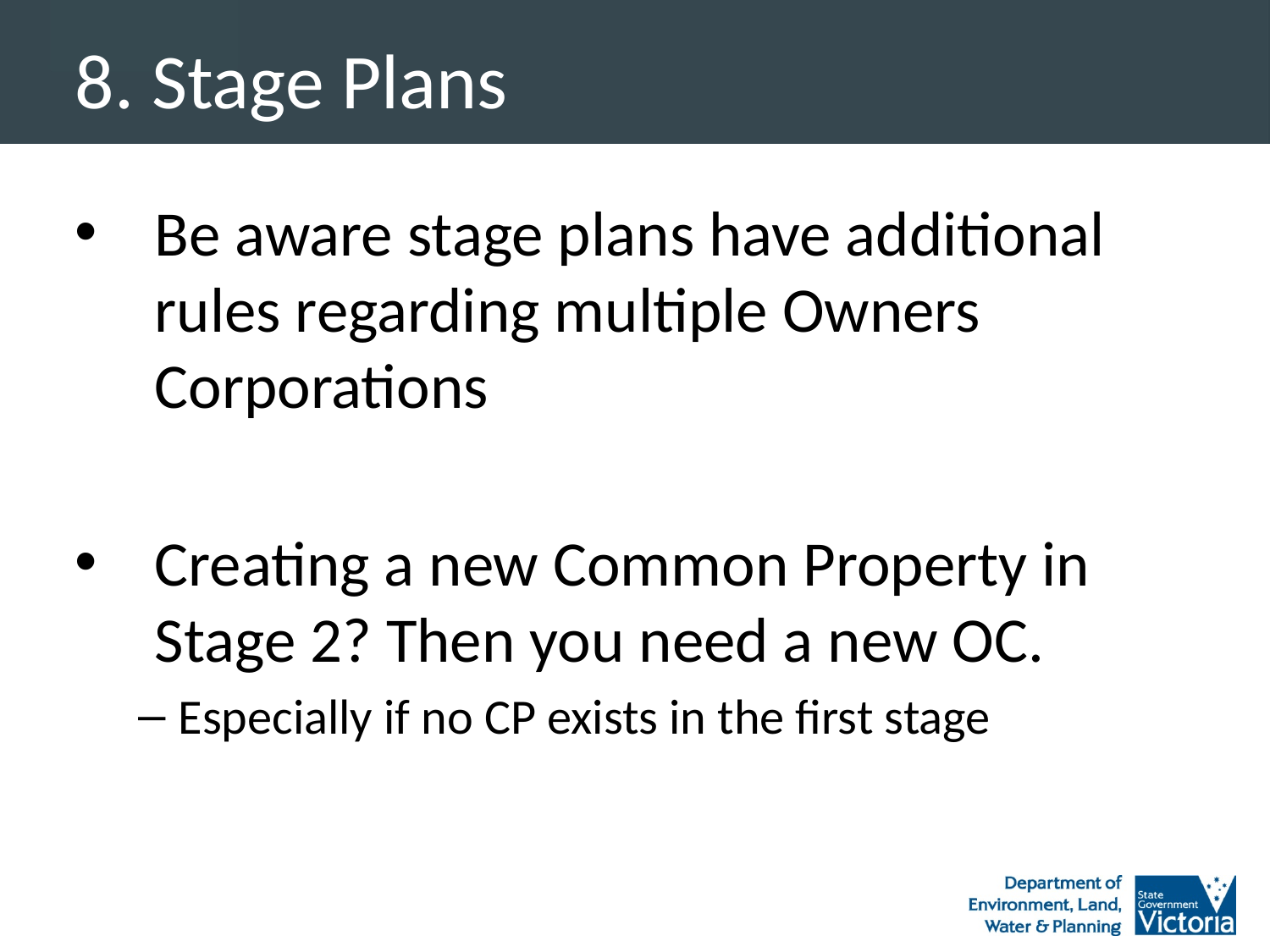

# 8. Stage Plans
Be aware stage plans have additional rules regarding multiple Owners Corporations

Creating a new Common Property in Stage 2? Then you need a new OC.
Especially if no CP exists in the first stage